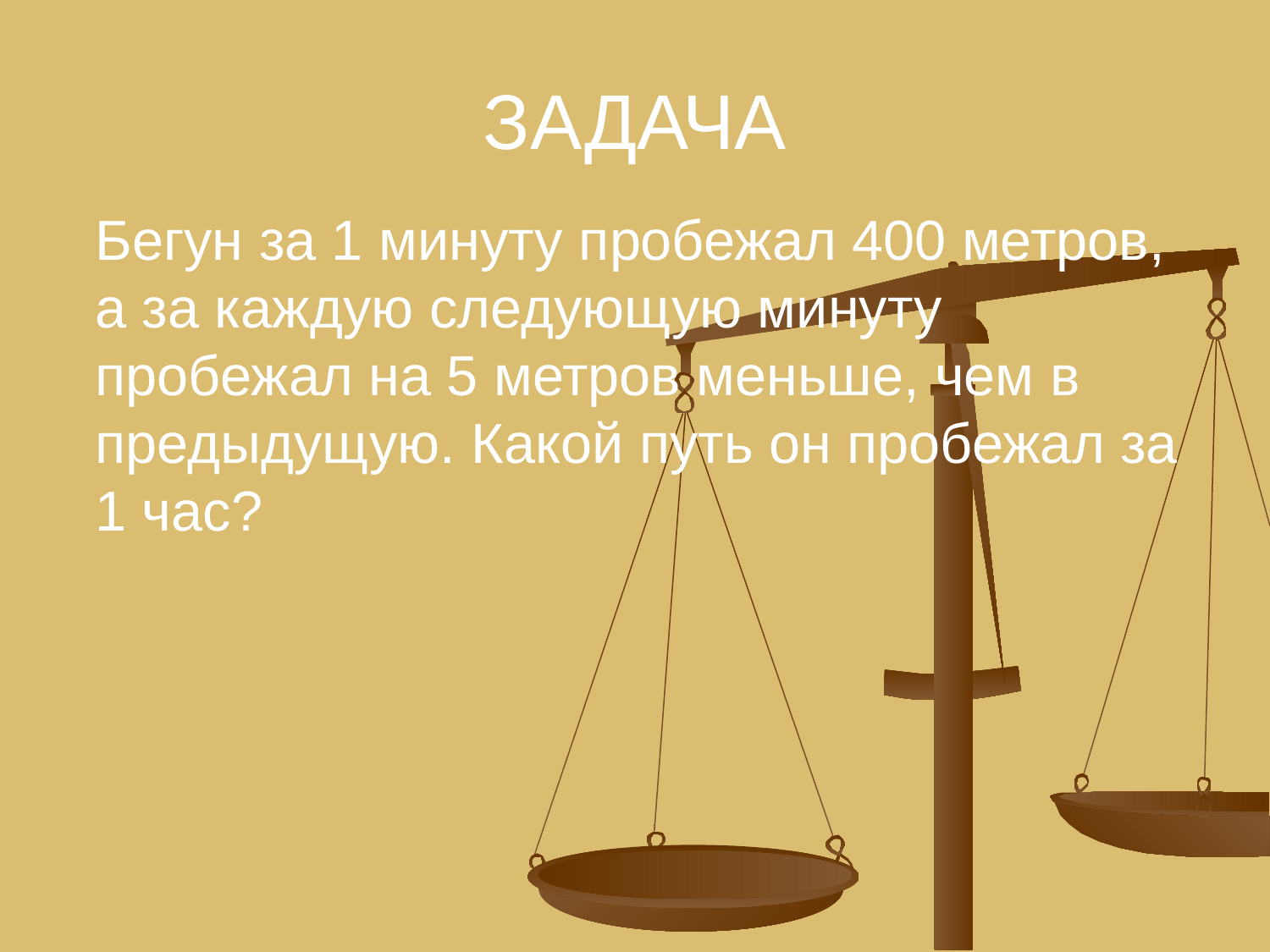

# ЗАДАЧА
  	Бегун за 1 минуту пробежал 400 метров, а за каждую следующую минуту пробежал на 5 метров меньше, чем в предыдущую. Какой путь он пробежал за 1 час?